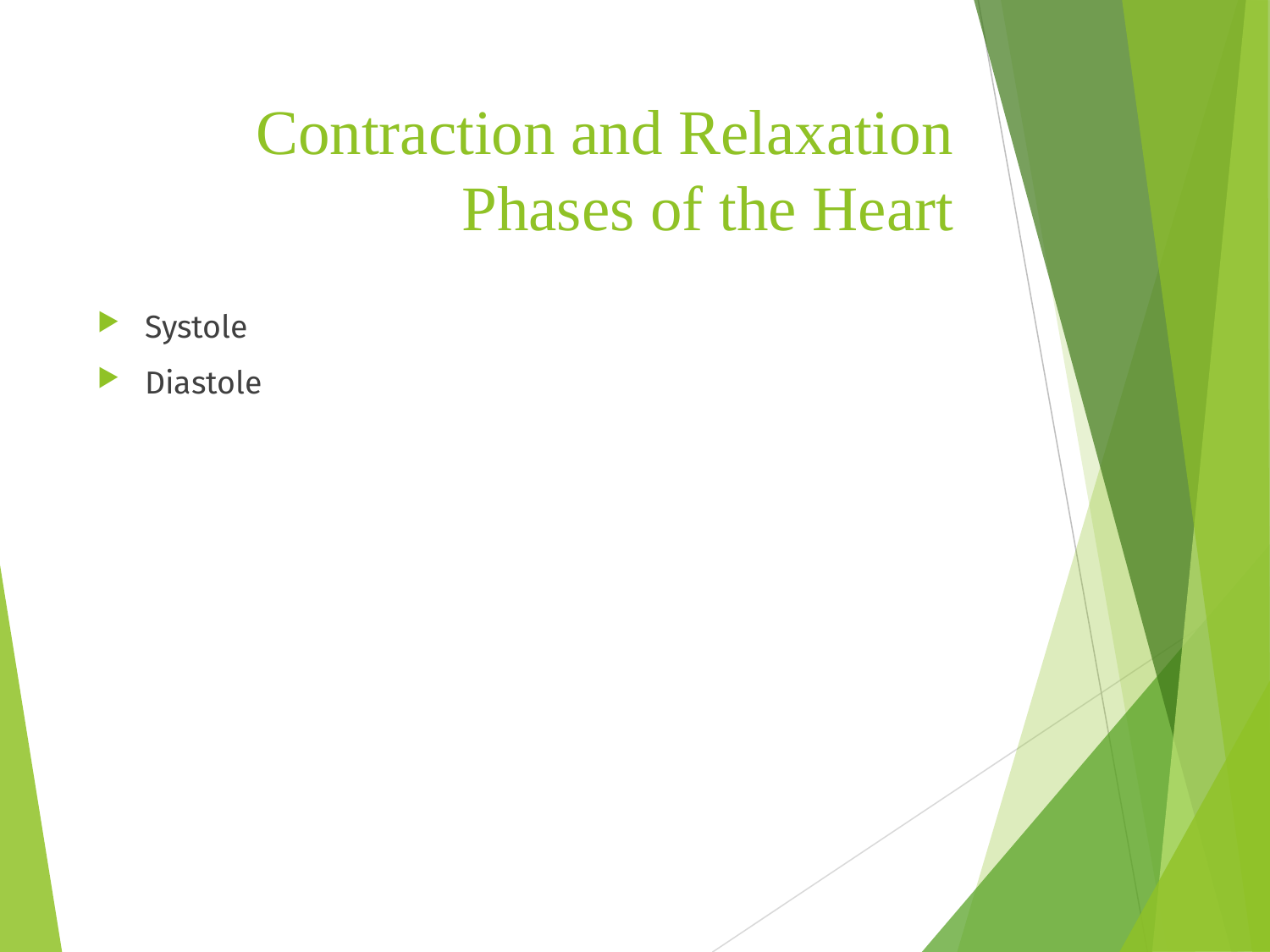

# Contraction and Relaxation Phases of the Heart
Systole
Diastole